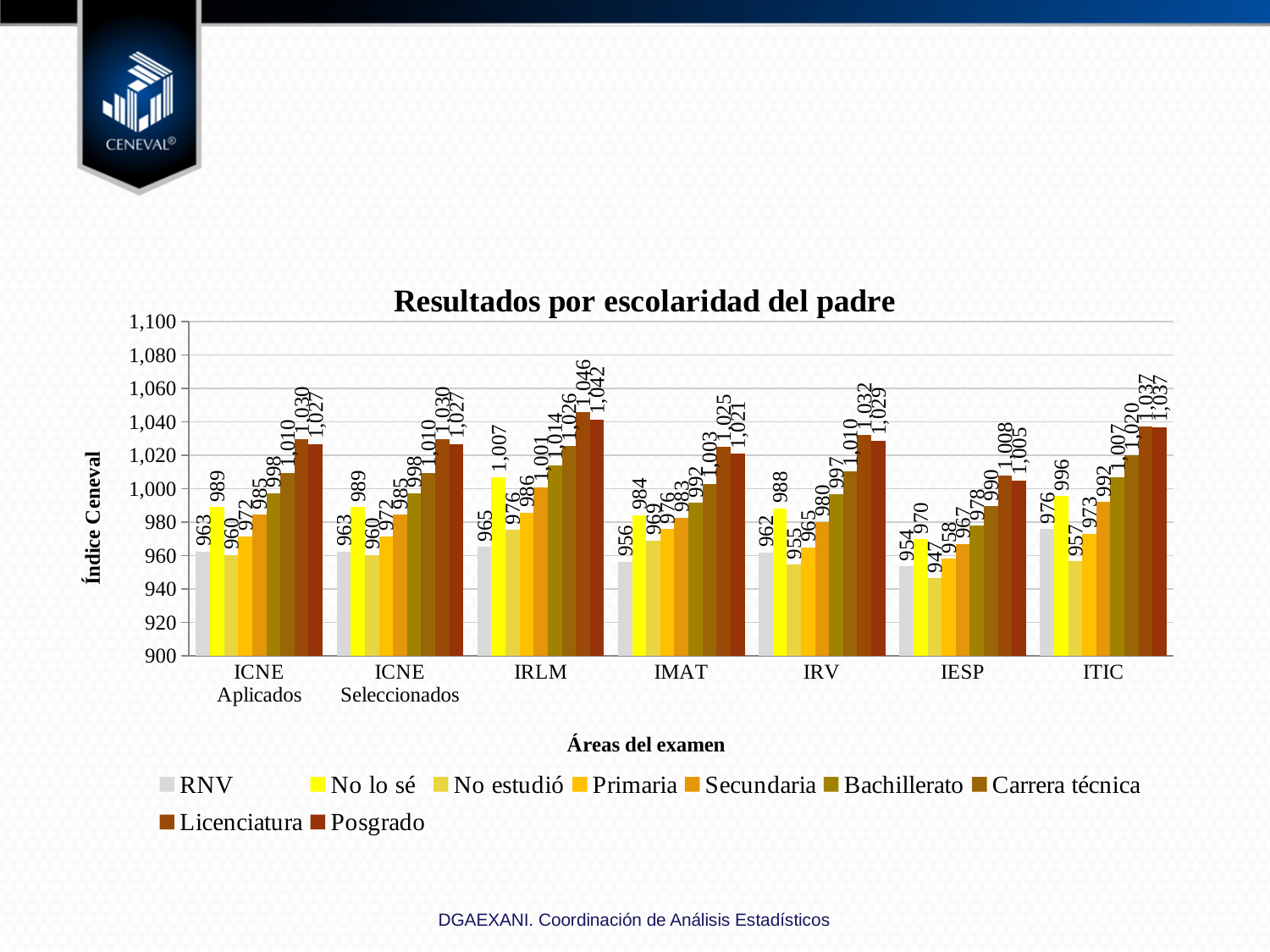

### Chart: Resultados por escolaridad del padre

| Category | RNV | No lo sé | No estudió | Primaria | Secundaria | Bachillerato | Carrera técnica | Licenciatura | Posgrado |
|---|---|---|---|---|---|---|---|---|---|
| ICNE Aplicados | 962.544642857143 | 988.962904746934 | 960.4682451869875 | 971.5922124161965 | 984.5992694244236 | 997.5203295371952 | 1009.6586274162079 | 1029.6026093088858 | 1026.7149964463397 |
| ICNE Seleccionados | 962.544642857143 | 988.962904746934 | 960.4682451869875 | 971.5922124161965 | 984.5992694244236 | 997.5203295371952 | 1009.6586274162079 | 1029.6026093088858 | 1026.7149964463397 |
| IRLM | 965.1785714285732 | 1006.8327569946554 | 975.5167072361154 | 985.8028104996023 | 1000.9023595616546 | 1014.0542767143203 | 1025.6295442454318 | 1045.703455571227 | 1041.5280739161335 |
| IMAT | 956.294642857144 | 984.118201823326 | 968.9776499225493 | 975.877050111738 | 982.7840852996362 | 991.6244245214441 | 1002.9260507182124 | 1024.9876586741912 | 1021.1087420042645 |
| IRV | 961.875 | 988.3951587551085 | 954.6514715645055 | 965.003598348548 | 980.2320071083029 | 996.8916888781197 | 1010.198616776025 | 1032.0186882933708 | 1028.912579957356 |
| IESP | 953.5267857142857 | 969.8868280414964 | 946.612082319098 | 958.2356728911784 | 967.0549906209892 | 977.897261933608 | 989.6178400425607 | 1008.0729901269393 | 1005.1101634683725 |
| ITIC | 975.8482142857125 | 995.581578120088 | 956.5833148926755 | 973.0419302299156 | 992.0229045315431 | 1007.1339956384785 | 1019.9210852988118 | 1037.2302538787023 | 1036.915422885572 |
DGAEXANI. Coordinación de Análisis Estadísticos